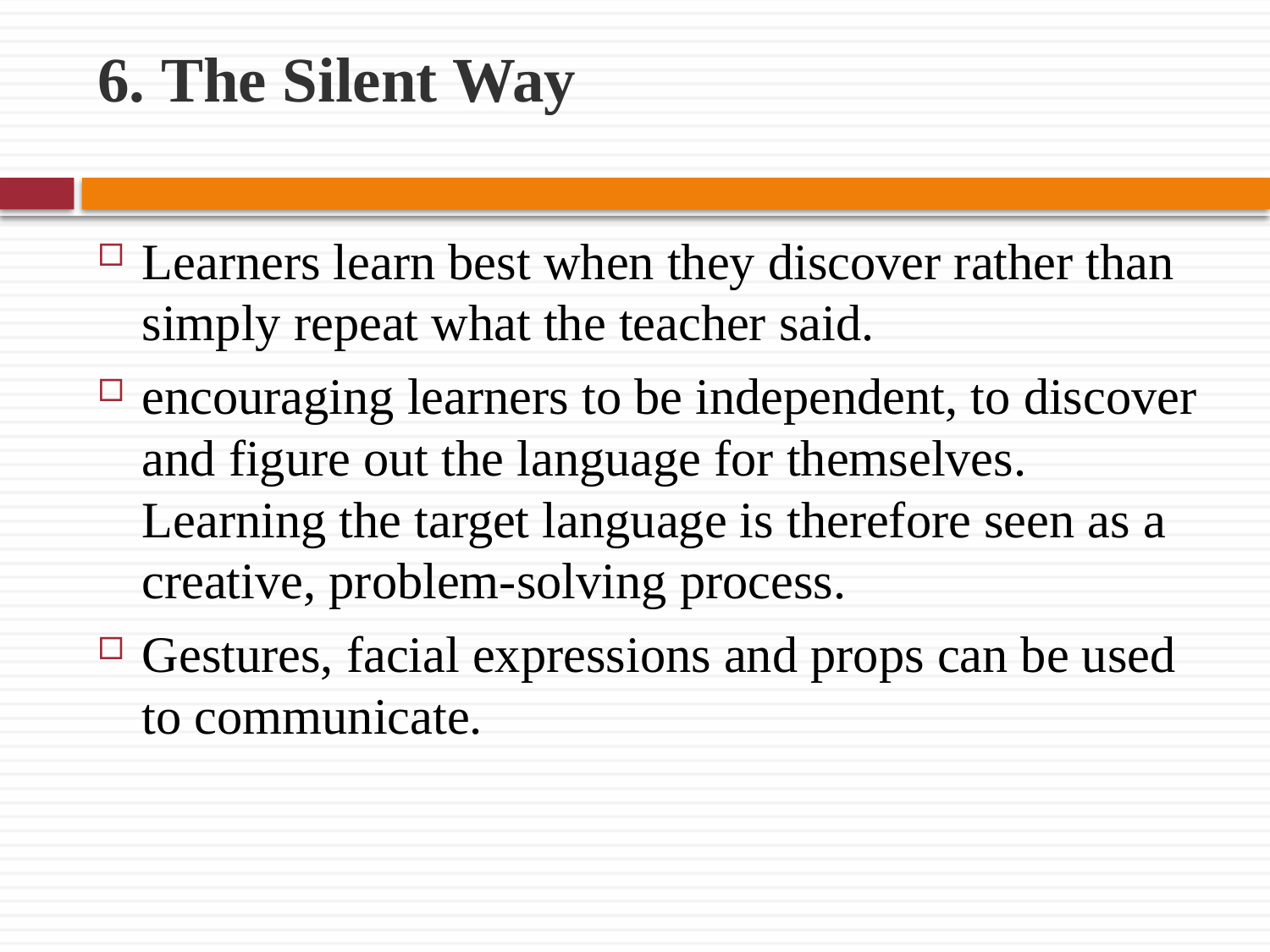

# 6. The Silent Way
Learners learn best when they discover rather than simply repeat what the teacher said.
encouraging learners to be independent, to discover and figure out the language for themselves. Learning the target language is therefore seen as a creative, problem-solving process.
Gestures, facial expressions and props can be used to communicate.